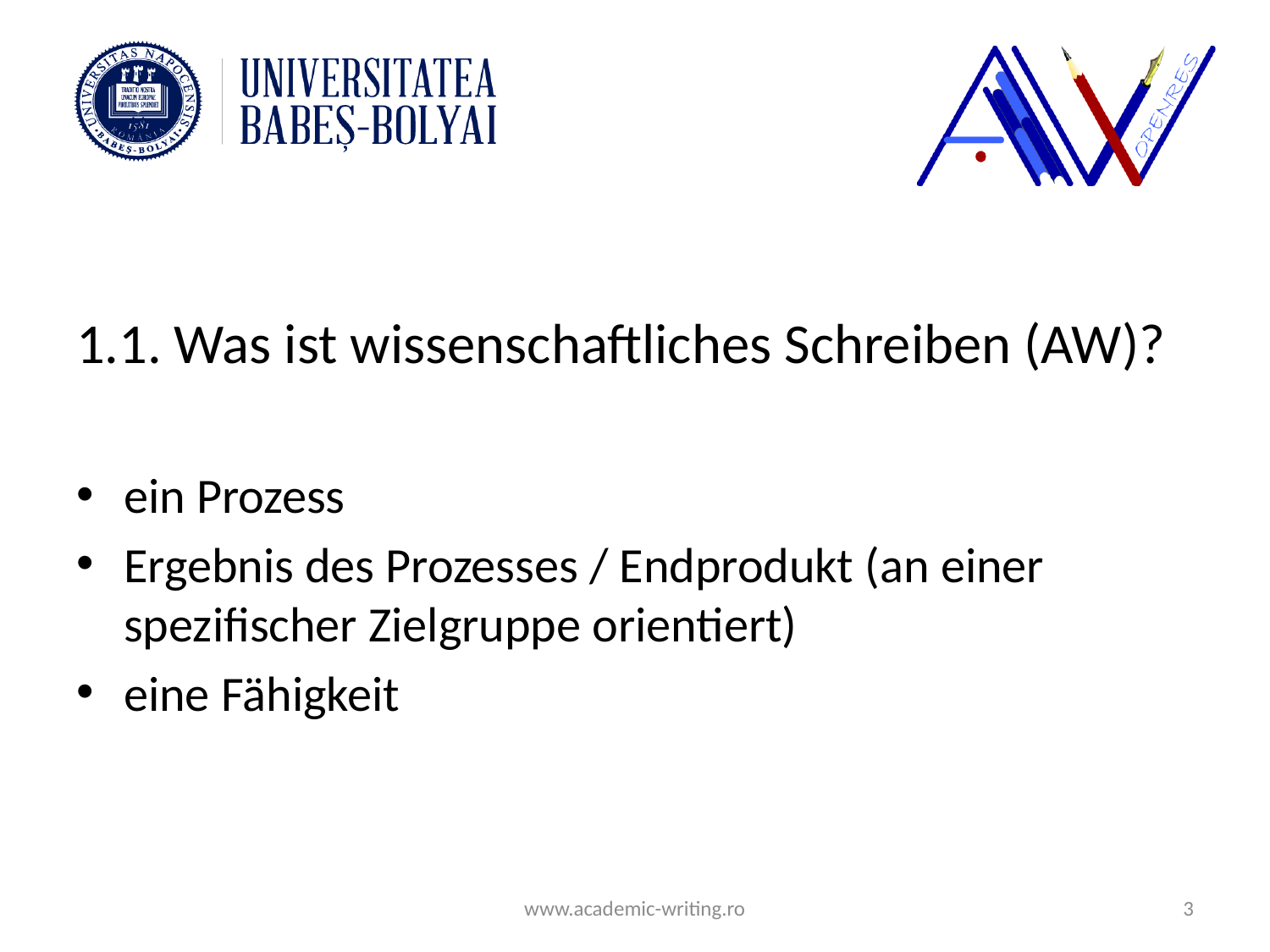

#

1.1. Was ist wissenschaftliches Schreiben (AW)?

ein Prozess
Ergebnis des Prozesses / Endprodukt (an einer spezifischer Zielgruppe orientiert)
eine Fähigkeit

www.academic-writing.ro
3